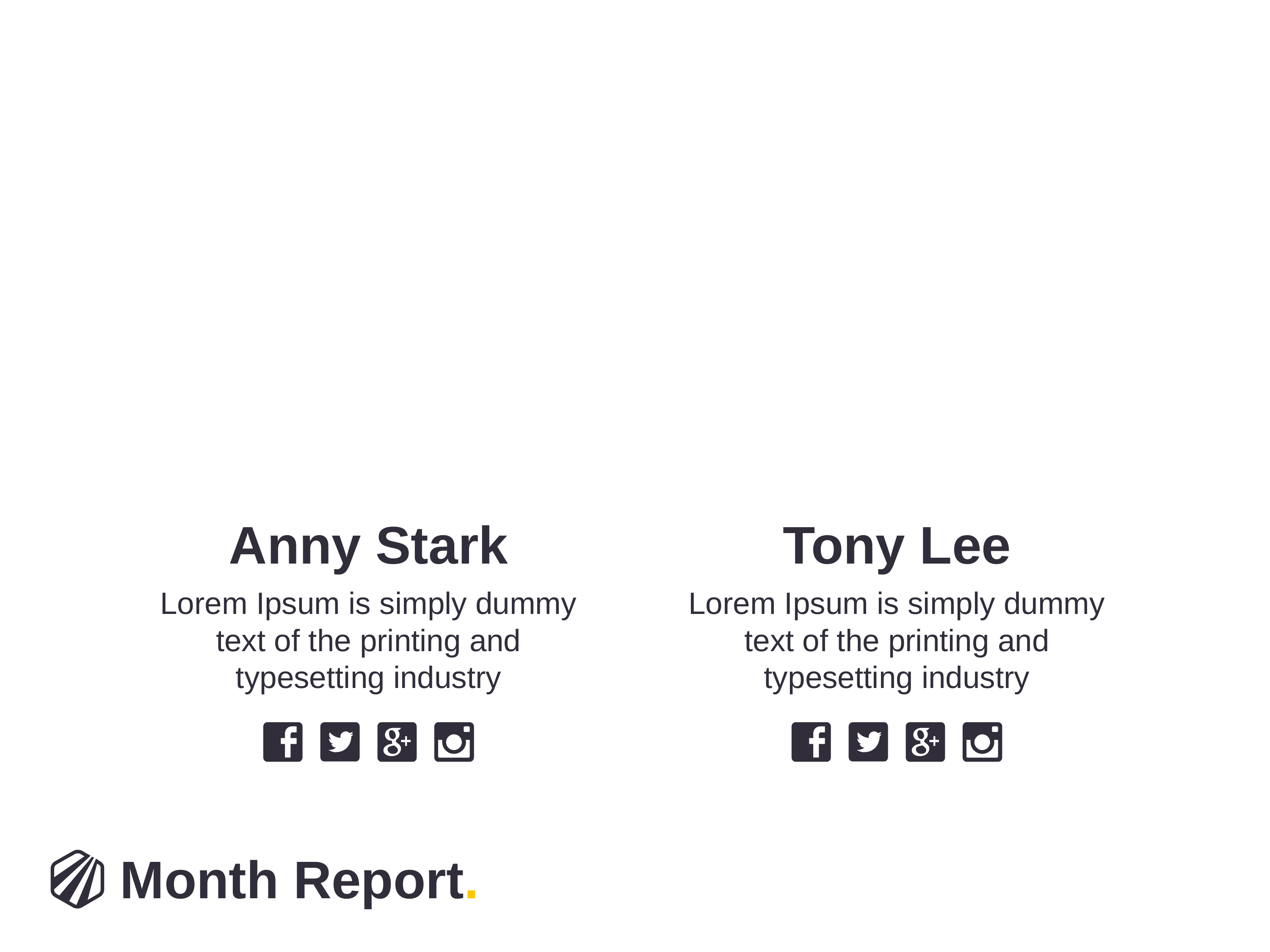

Anny Stark
Tony Lee
Lorem Ipsum is simply dummy text of the printing and typesetting industry
Lorem Ipsum is simply dummy text of the printing and typesetting industry